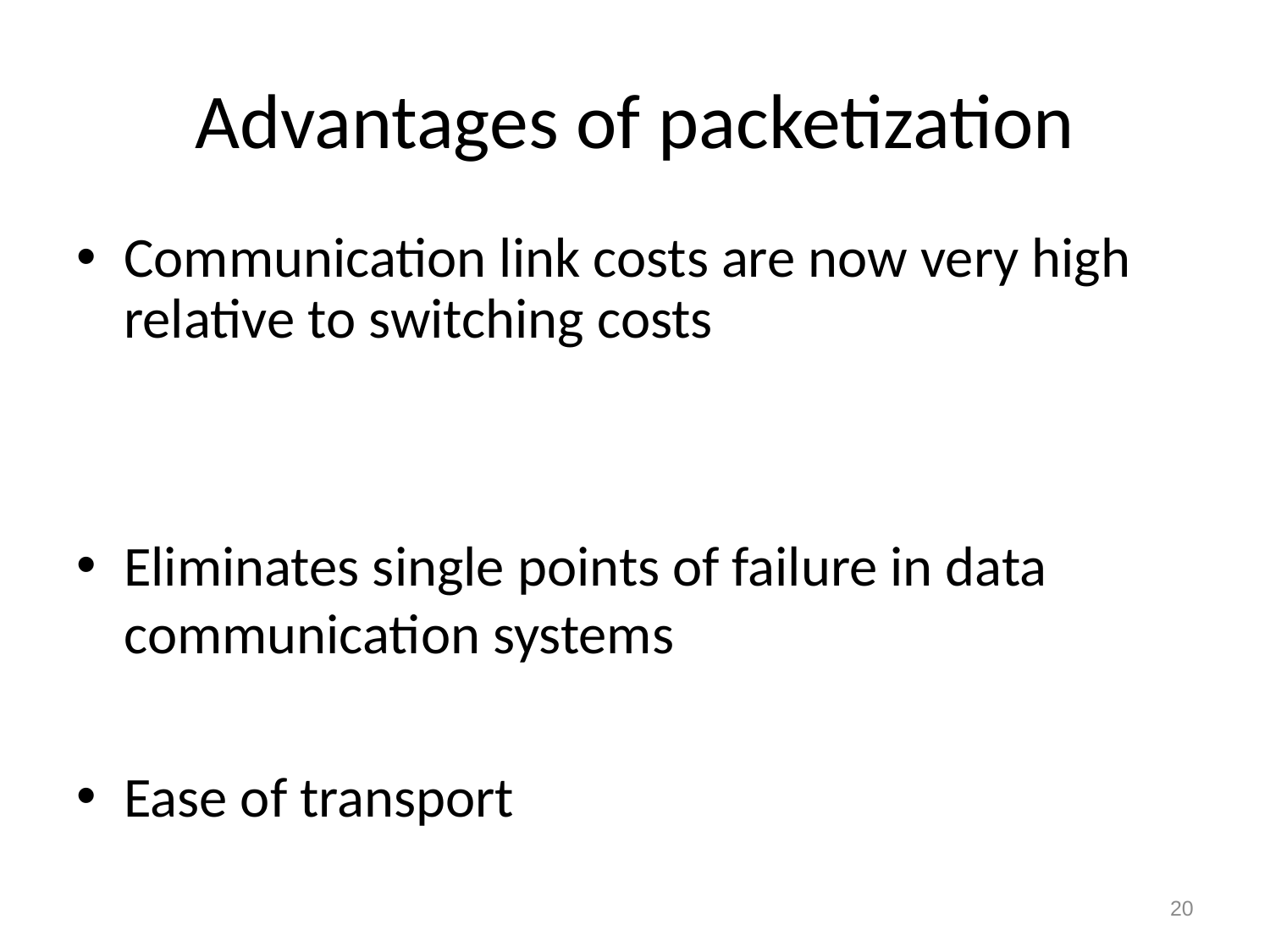

# Advantages of packetization
Communication link costs are now very high relative to switching costs

Eliminates single points of failure in data communication systems

Ease of transport
20